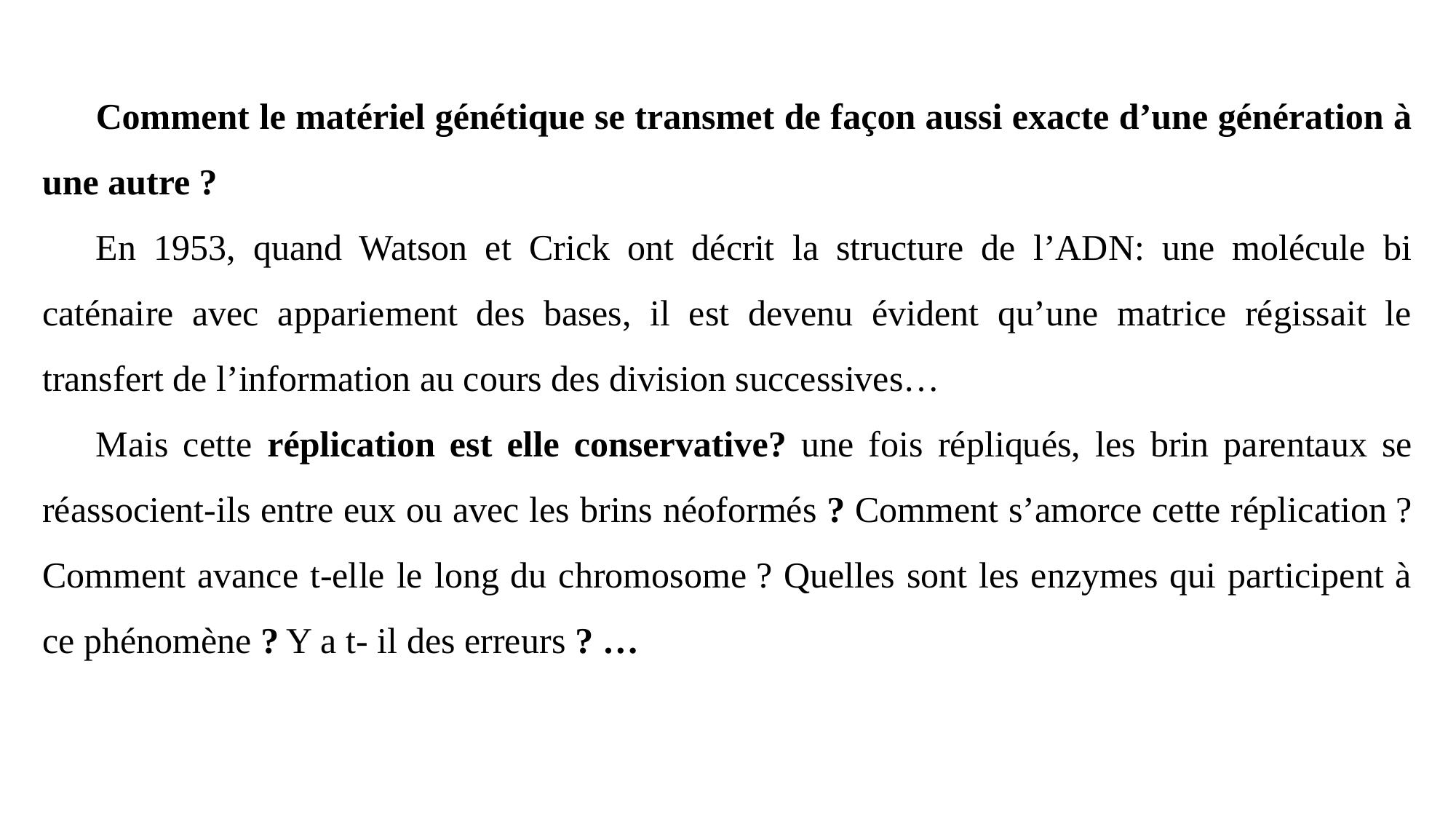

Comment le matériel génétique se transmet de façon aussi exacte d’une génération à une autre ?
En 1953, quand Watson et Crick ont décrit la structure de l’ADN: une molécule bi caténaire avec appariement des bases, il est devenu évident qu’une matrice régissait le transfert de l’information au cours des division successives…
Mais cette réplication est elle conservative? une fois répliqués, les brin parentaux se réassocient-ils entre eux ou avec les brins néoformés ? Comment s’amorce cette réplication ? Comment avance t-elle le long du chromosome ? Quelles sont les enzymes qui participent à ce phénomène ? Y a t- il des erreurs ? …